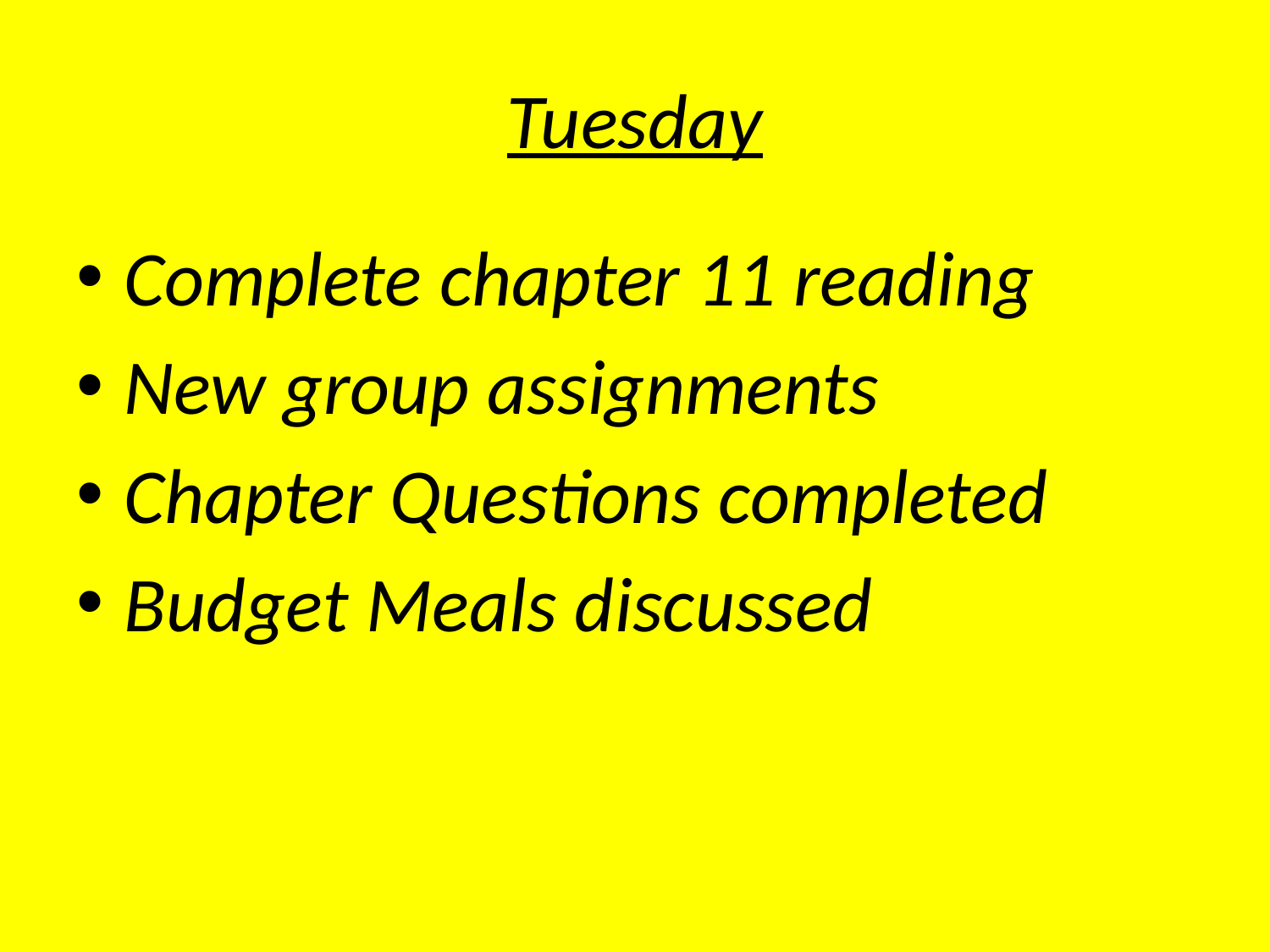

# Tuesday
Complete chapter 11 reading
New group assignments
Chapter Questions completed
Budget Meals discussed